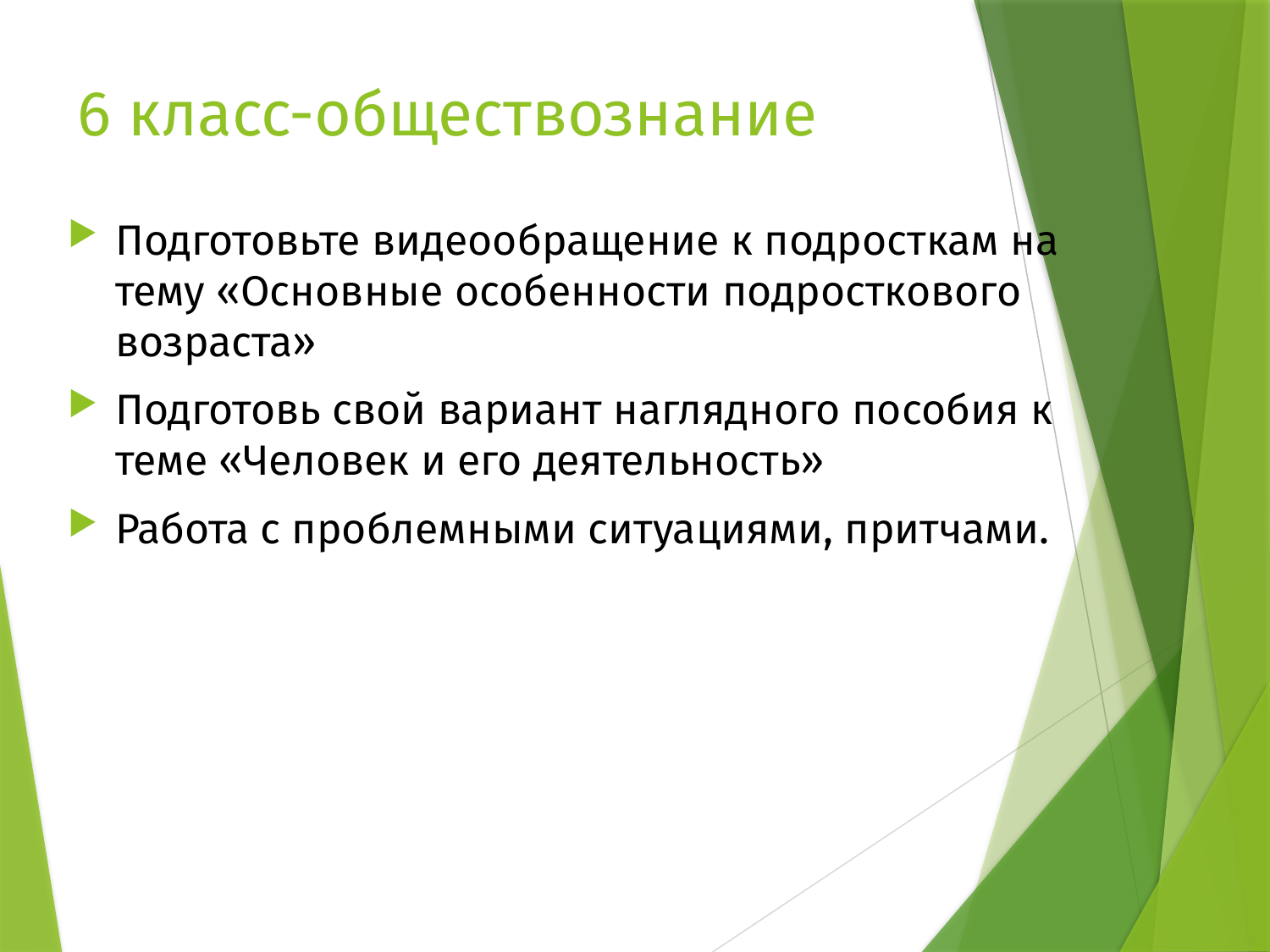

# 6 класс-обществознание
Подготовьте видеообращение к подросткам на тему «Основные особенности подросткового возраста»
Подготовь свой вариант наглядного пособия к теме «Человек и его деятельность»
Работа с проблемными ситуациями, притчами.